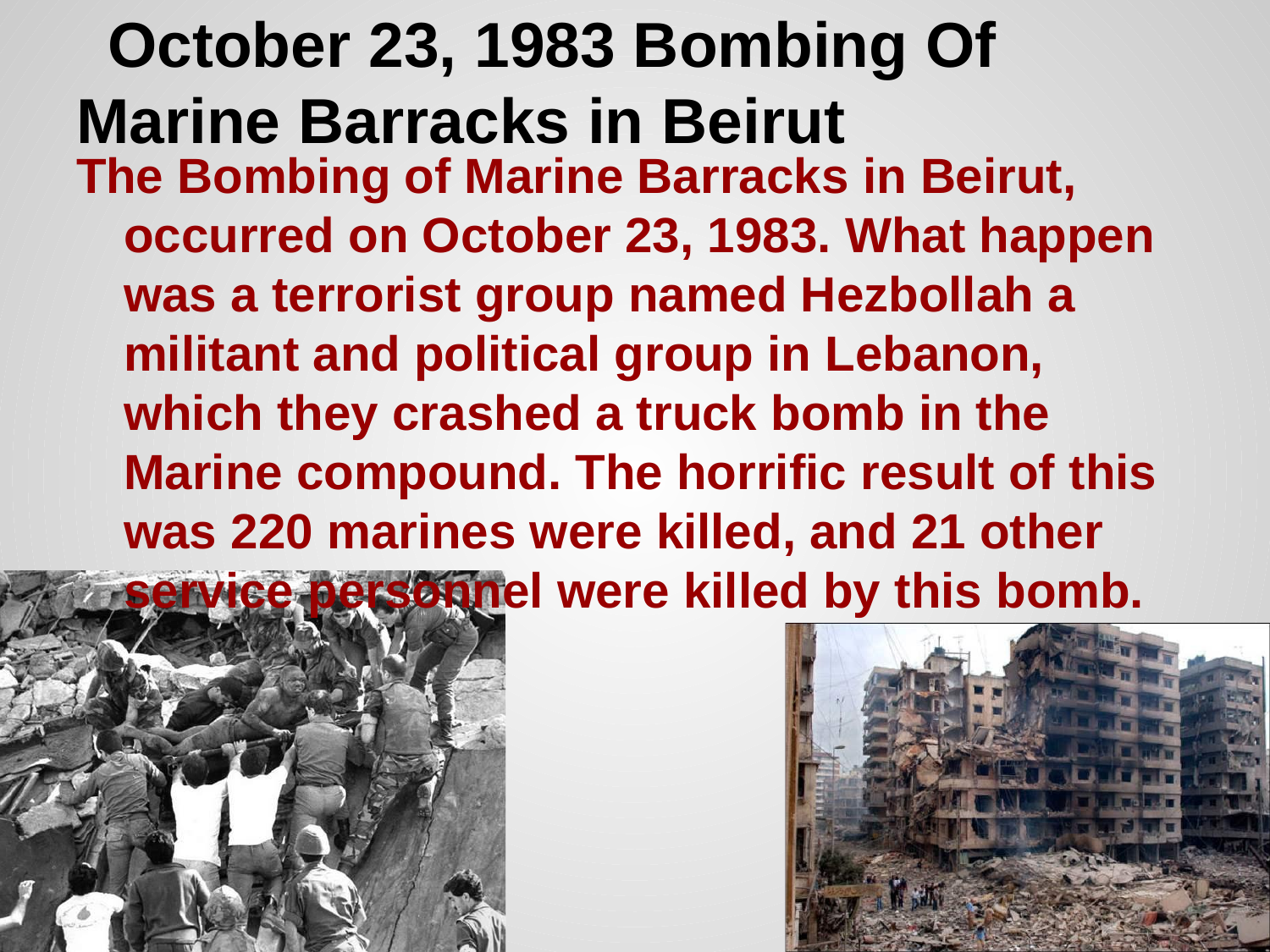

# October 23, 1983 Bombing Of Marine Barracks in Beirut
The Bombing of Marine Barracks in Beirut, occurred on October 23, 1983. What happen was a terrorist group named Hezbollah a militant and political group in Lebanon, which they crashed a truck bomb in the Marine compound. The horrific result of this was 220 marines were killed, and 21 other service personnel were killed by this bomb.